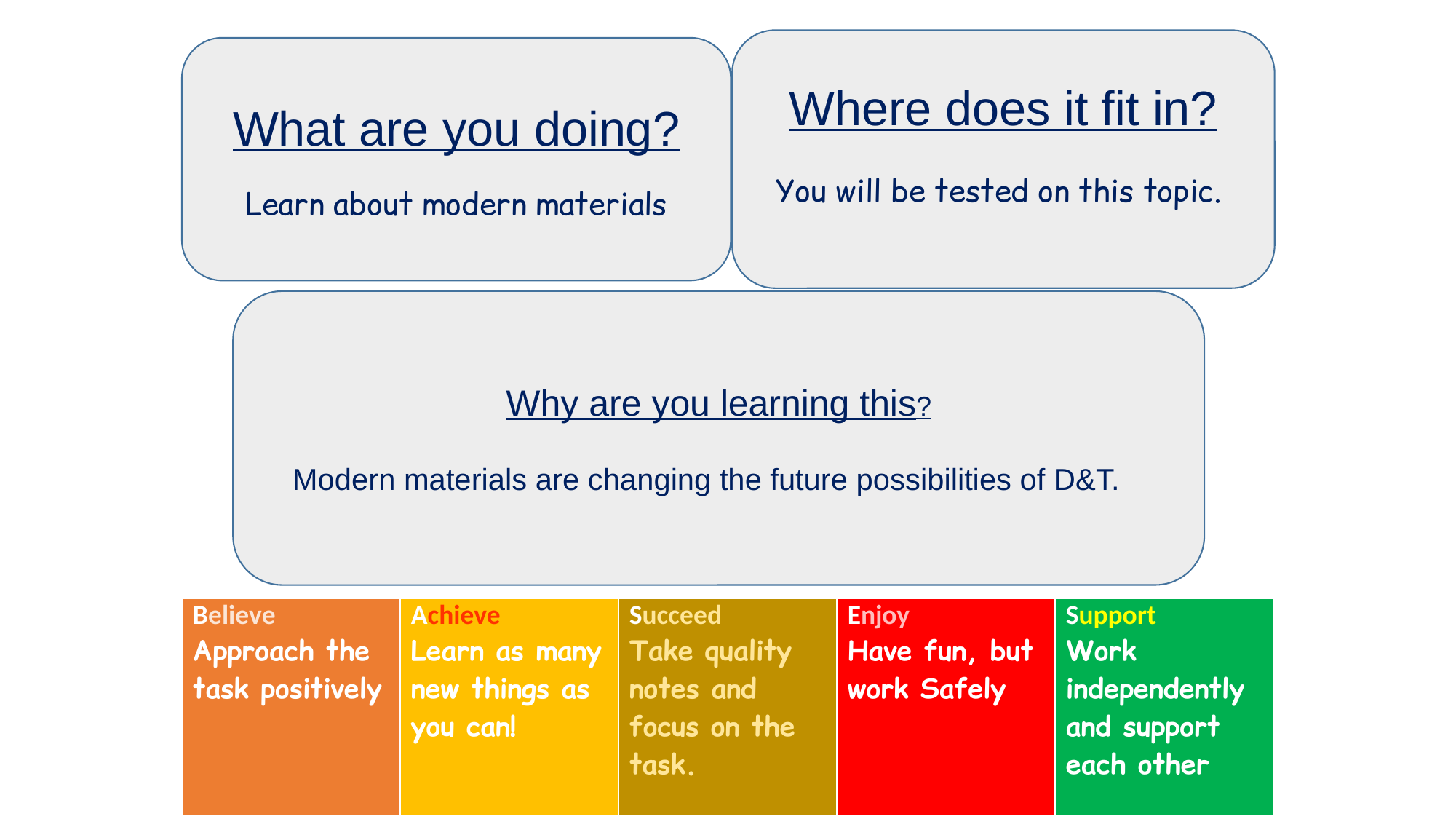

Where does it fit in?

You will be tested on this topic.

What are you doing?

Learn about modern materials
Why are you learning this?

Modern materials are changing the future possibilities of D&T.
| Believe Approach the task positively | Achieve Learn as many new things as you can! | Succeed Take quality notes and focus on the task. | Enjoy Have fun, but work Safely | Support Work independently and support each other |
| --- | --- | --- | --- | --- |